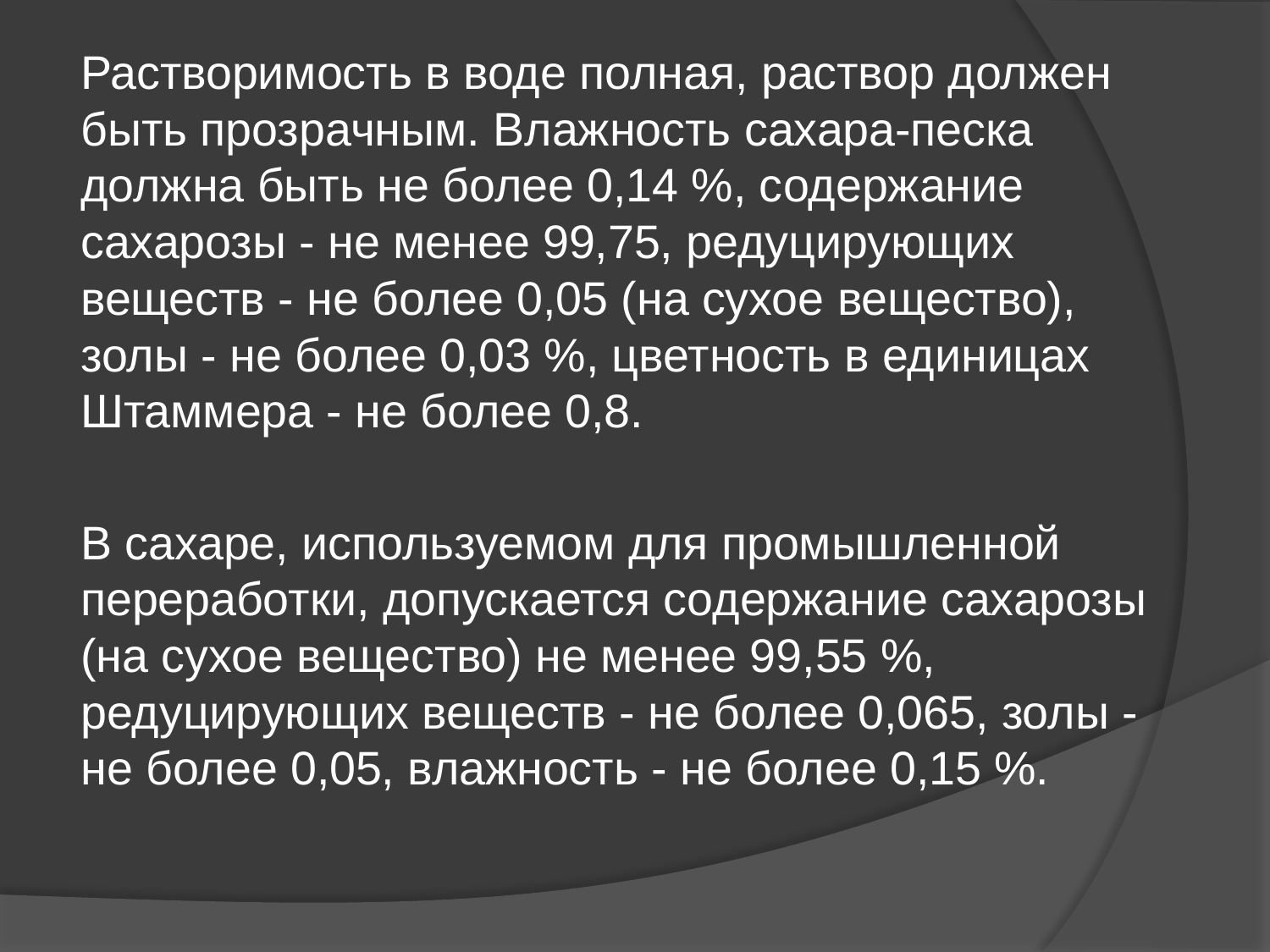

Растворимость в воде полная, раствор должен быть прозрачным. Влажность сахара-песка должна быть не более 0,14 %, содержание сахарозы - не менее 99,75, редуцирующих веществ - не более 0,05 (на сухое вещество), золы - не более 0,03 %, цветность в единицах Штаммера - не более 0,8.

В сахаре, используемом для промышленной переработки, допускается содержание сахарозы (на сухое вещество) не менее 99,55 %, редуцирующих веществ - не более 0,065, золы - не более 0,05, влажность - не более 0,15 %.